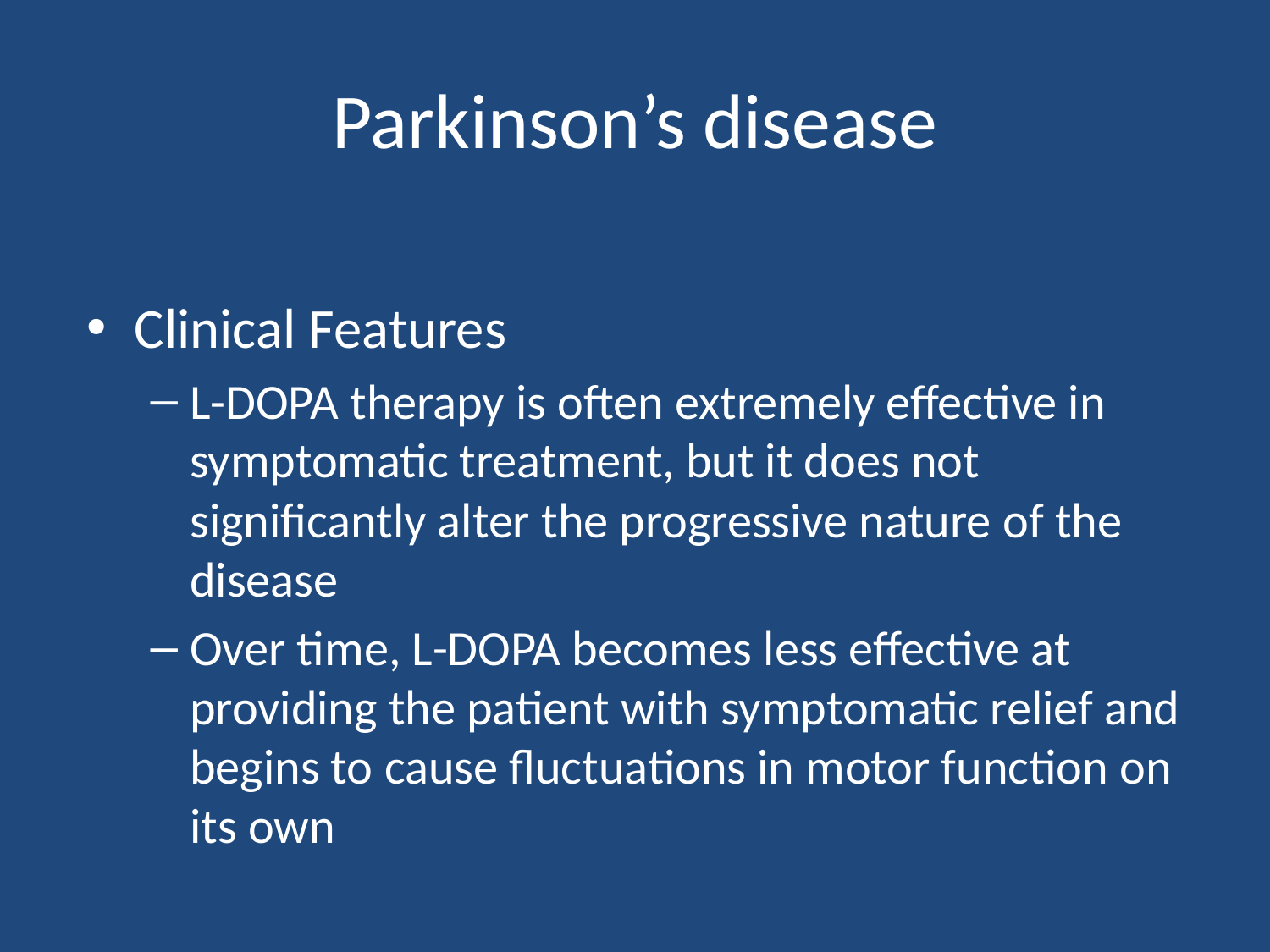

# Parkinson’s disease
Clinical Features
L-DOPA therapy is often extremely effective in symptomatic treatment, but it does not significantly alter the progressive nature of the disease
Over time, L-DOPA becomes less effective at providing the patient with symptomatic relief and begins to cause fluctuations in motor function on its own